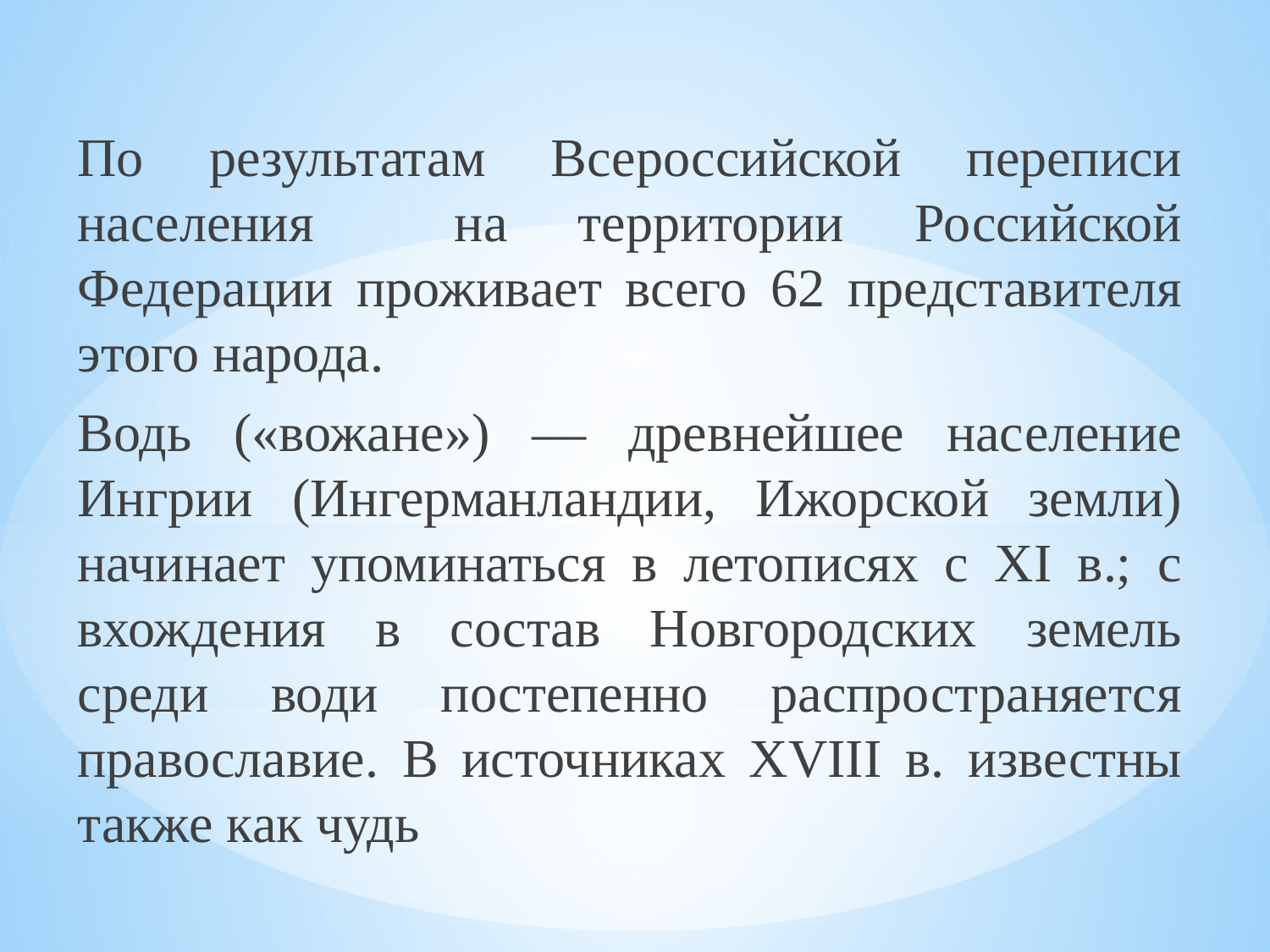

По результатам Всероссийской переписи населения  на территории Российской Федерации проживает всего 62 представителя этого народа.
Водь («вожане») — древнейшее население Ингрии (Ингерманландии, Ижорской земли) начинает упоминаться в летописях с XI в.; с вхождения в состав Новгородских земель среди води постепенно распространяется православие. В источниках XVIII в. известны также как чудь
#